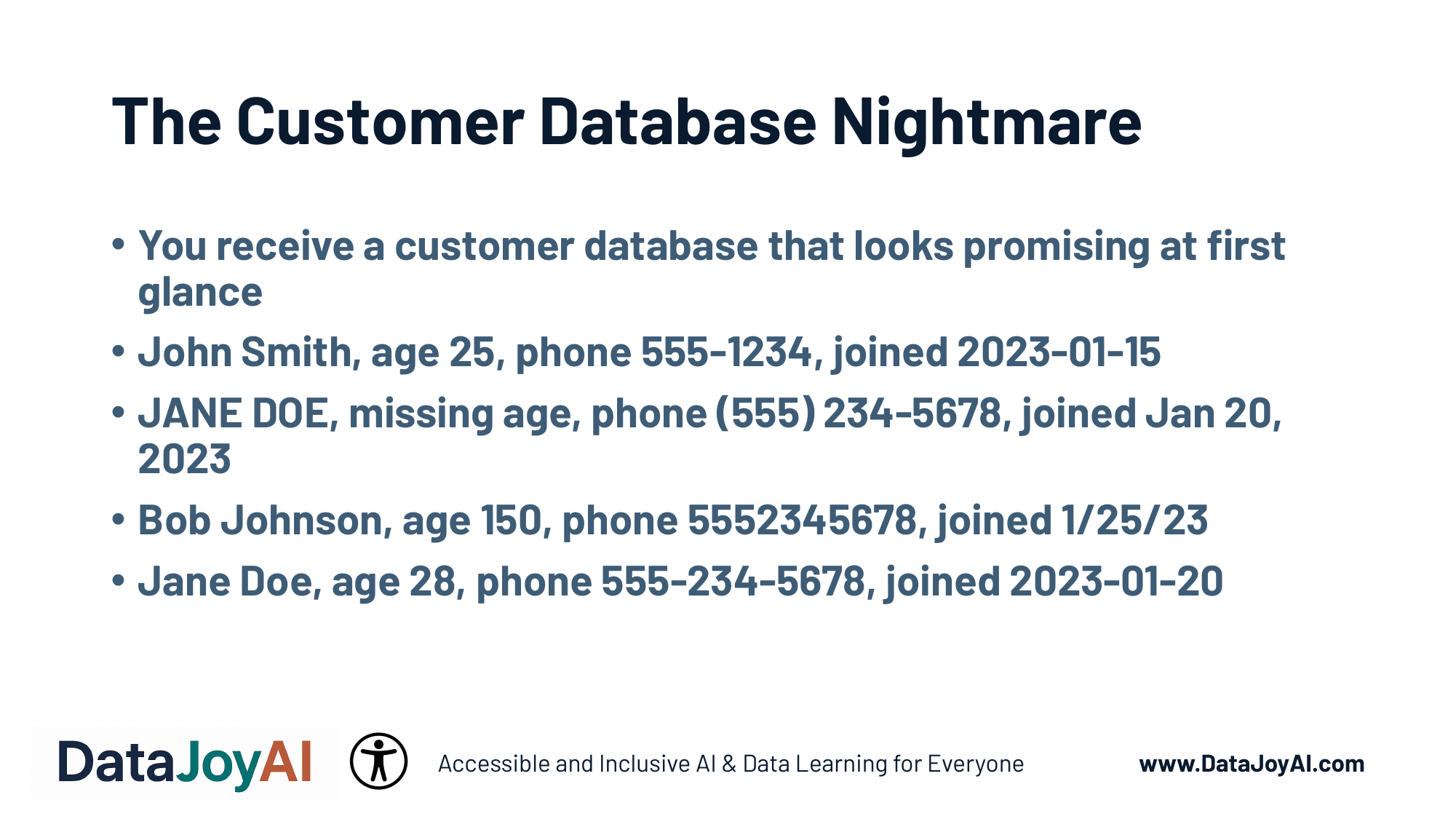

# The Customer Database Nightmare
You receive a customer database that looks promising at first glance
John Smith, age 25, phone 555-1234, joined 2023-01-15
JANE DOE, missing age, phone (555) 234-5678, joined Jan 20, 2023
Bob Johnson, age 150, phone 5552345678, joined 1/25/23
Jane Doe, age 28, phone 555-234-5678, joined 2023-01-20